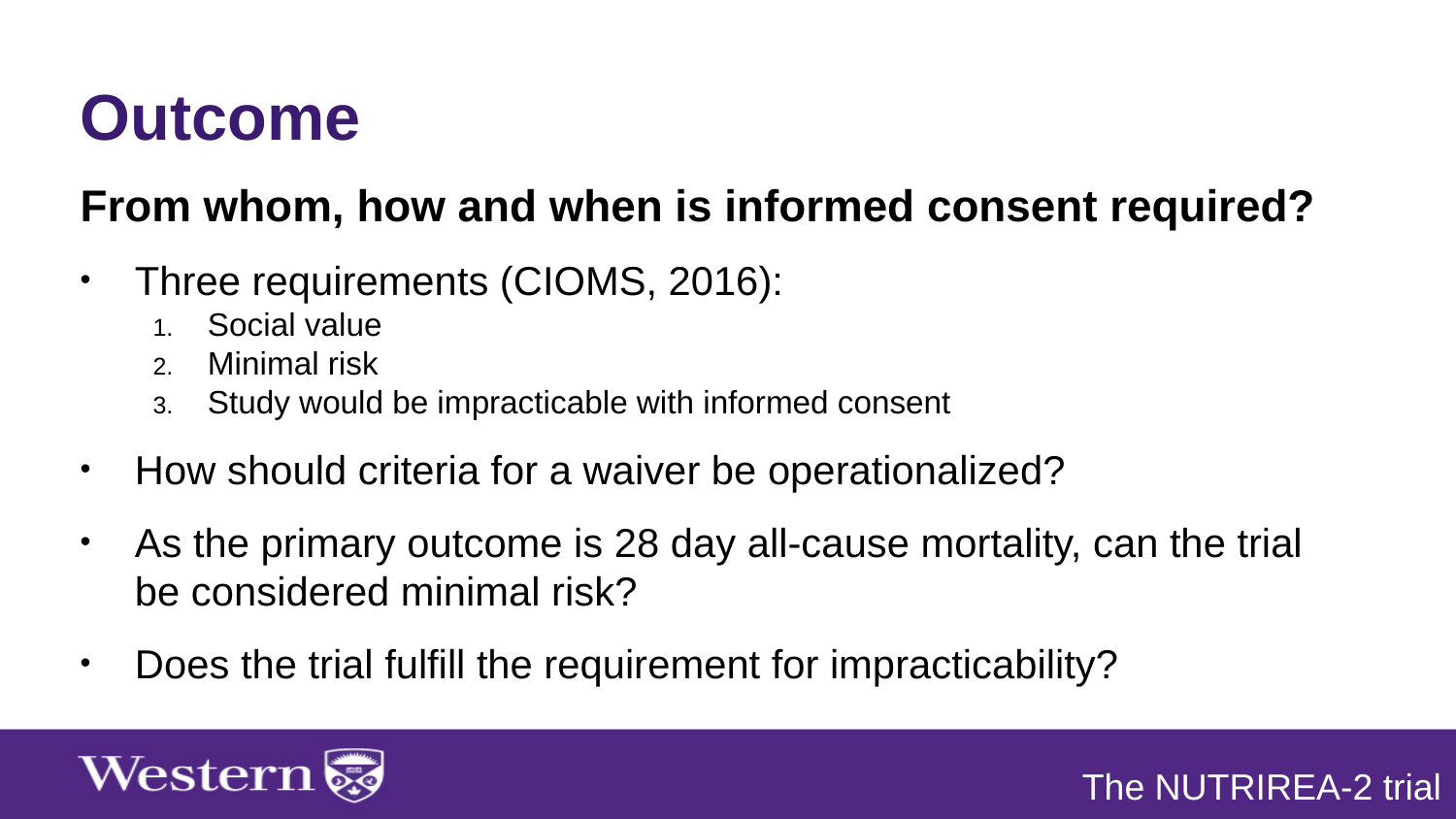

Outcome
From whom, how and when is informed consent required?
Three requirements (CIOMS, 2016):
Social value
Minimal risk
Study would be impracticable with informed consent
How should criteria for a waiver be operationalized?
As the primary outcome is 28 day all-cause mortality, can the trial be considered minimal risk?
Does the trial fulfill the requirement for impracticability?

The NUTRIREA-2 trial